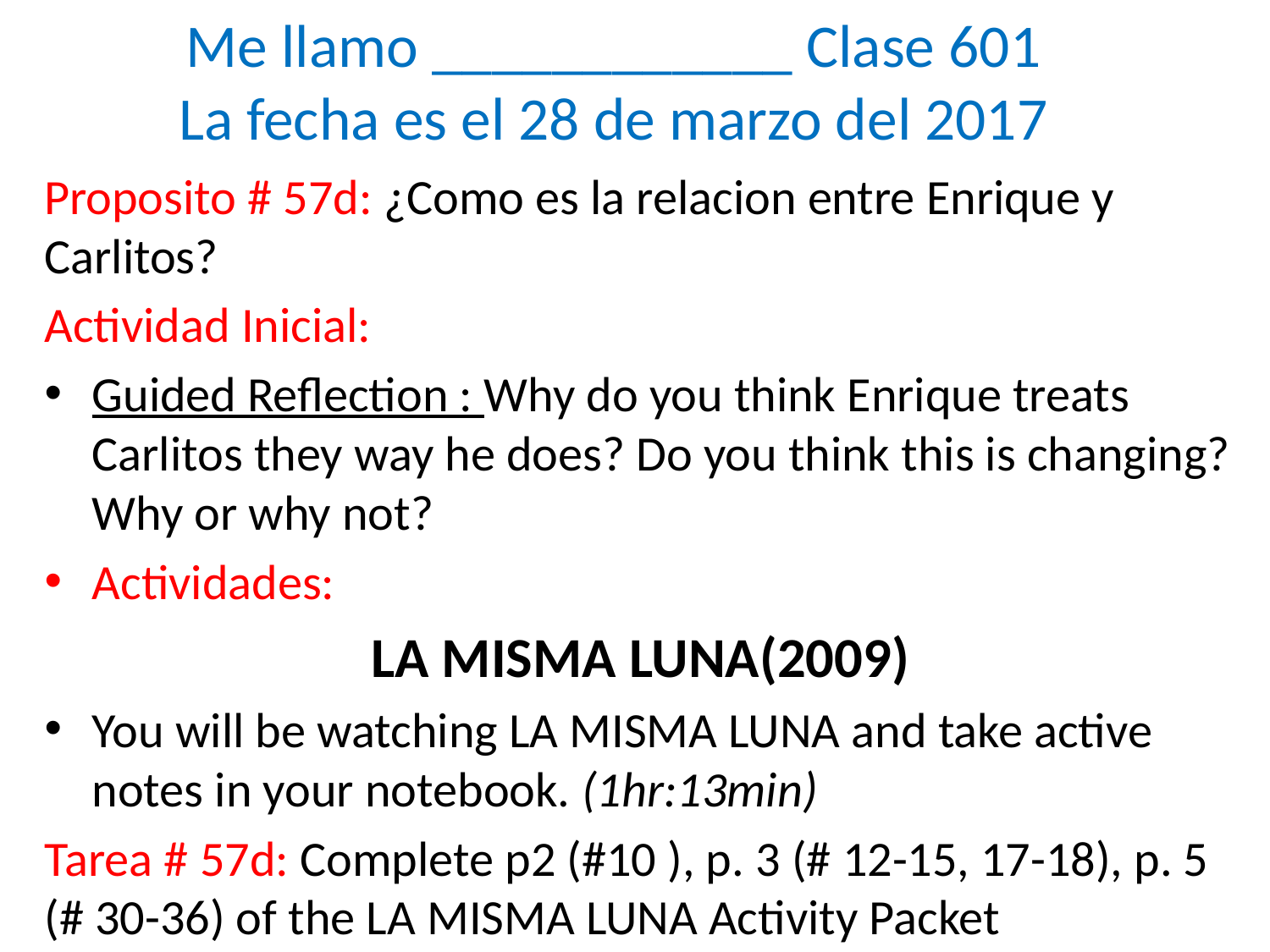

# Me llamo ____________ Clase 601 La fecha es el 28 de marzo del 2017
Proposito # 57d: ¿Como es la relacion entre Enrique y Carlitos?
Actividad Inicial:
Guided Reflection : Why do you think Enrique treats Carlitos they way he does? Do you think this is changing? Why or why not?
Actividades:
LA MISMA LUNA(2009)
You will be watching LA MISMA LUNA and take active notes in your notebook. (1hr:13min)
Tarea # 57d: Complete p2 (#10 ), p. 3 (# 12-15, 17-18), p. 5 (# 30-36) of the LA MISMA LUNA Activity Packet